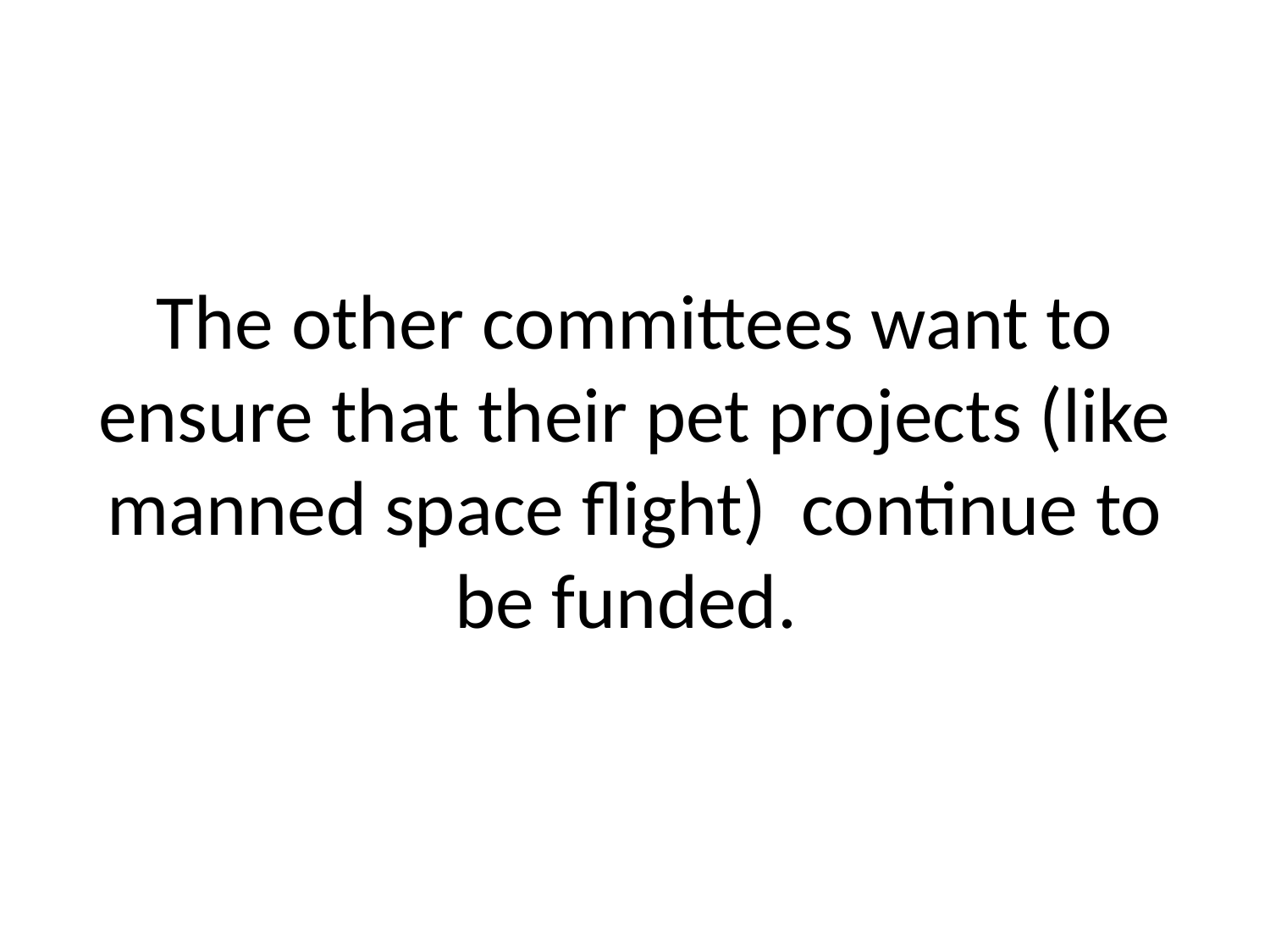

# The other committees want to ensure that their pet projects (like manned space flight)  continue to be funded.